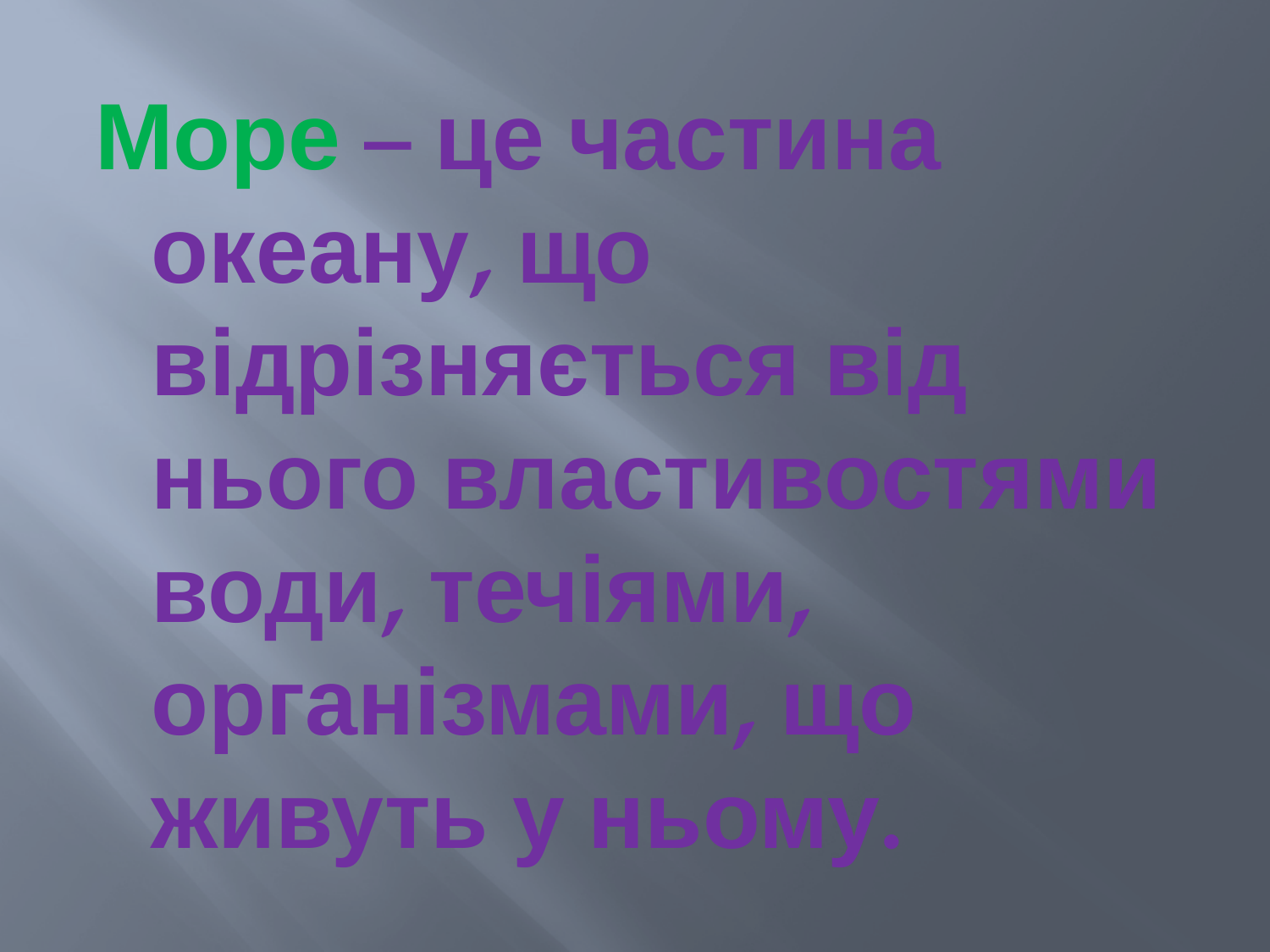

Море – це частина океану, що відрізняється від нього властивостями води, течіями, організмами, що живуть у ньому.